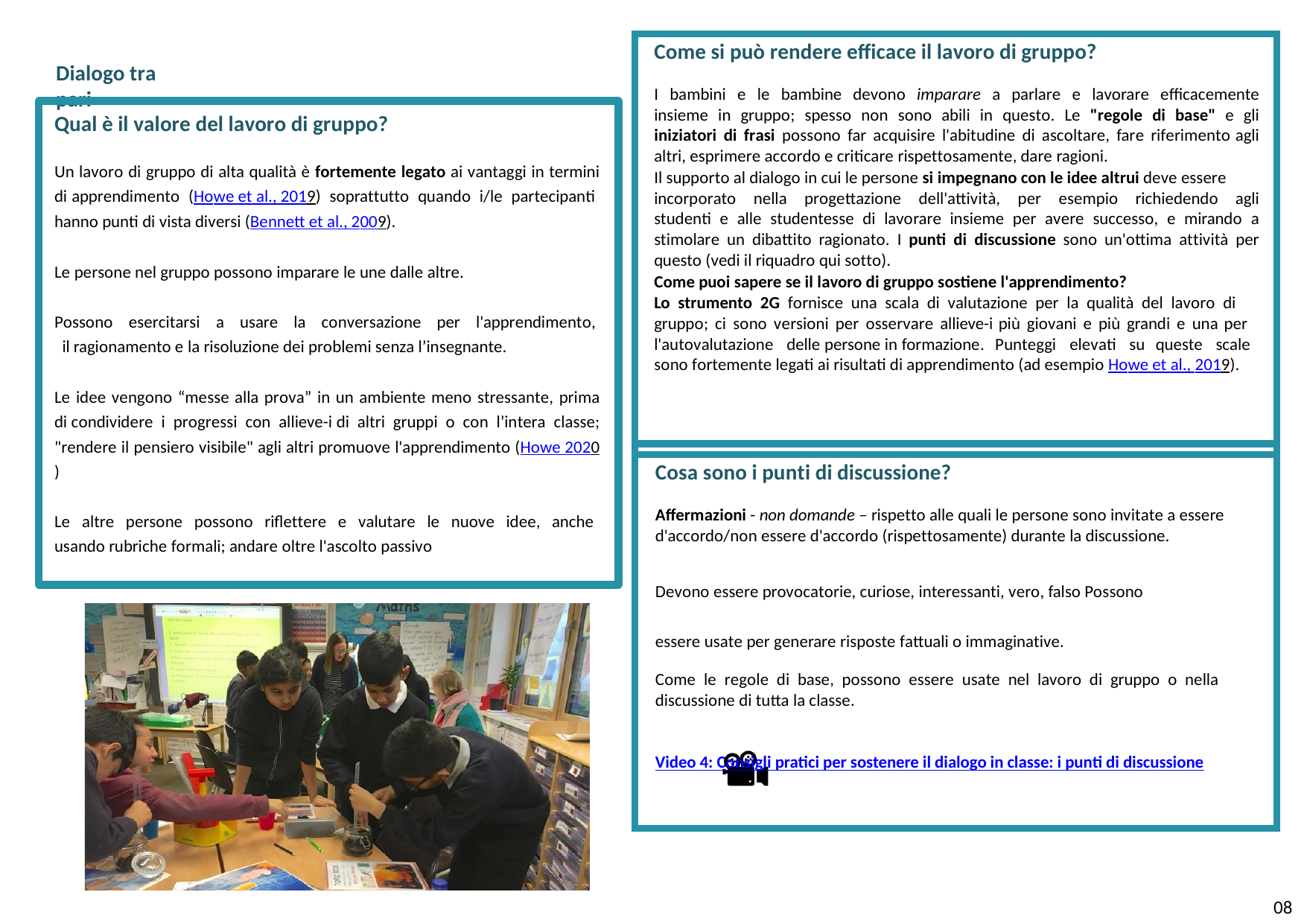

| Come si può rendere efficace il lavoro di gruppo? I bambini e le bambine devono imparare a parlare e lavorare efficacemente insieme in gruppo; spesso non sono abili in questo. Le "regole di base" e gli iniziatori di frasi possono far acquisire l'abitudine di ascoltare, fare riferimento agli altri, esprimere accordo e criticare rispettosamente, dare ragioni. Il supporto al dialogo in cui le persone si impegnano con le idee altrui deve essere incorporato nella progettazione dell'attività, per esempio richiedendo agli studenti e alle studentesse di lavorare insieme per avere successo, e mirando a stimolare un dibattito ragionato. I punti di discussione sono un'ottima attività per questo (vedi il riquadro qui sotto). Come puoi sapere se il lavoro di gruppo sostiene l'apprendimento? Lo strumento 2G fornisce una scala di valutazione per la qualità del lavoro di gruppo; ci sono versioni per osservare allieve-i più giovani e più grandi e una per l'autovalutazione delle persone in formazione. Punteggi elevati su queste scale sono fortemente legati ai risultati di apprendimento (ad esempio Howe et al., 2019). |
| --- |
|  |
| Cosa sono i punti di discussione? Affermazioni - non domande – rispetto alle quali le persone sono invitate a essere d'accordo/non essere d'accordo (rispettosamente) durante la discussione. Devono essere provocatorie, curiose, interessanti, vero, falso Possono essere usate per generare risposte fattuali o immaginative. Come le regole di base, possono essere usate nel lavoro di gruppo o nella discussione di tutta la classe. Video 4: Consigli pratici per sostenere il dialogo in classe: i punti di discussione |
Dialogo tra pari
Qual è il valore del lavoro di gruppo?

Un lavoro di gruppo di alta qualità è fortemente legato ai vantaggi in termini di apprendimento  (Howe et al., 2019)  soprattutto  quando  i/le  partecipanti  hanno punti di vista diversi (Bennett et al., 2009).

Le persone nel gruppo possono imparare le une dalle altre.

Possono    esercitarsi    a    usare    la    conversazione    per    l'apprendimento,    il ragionamento e la risoluzione dei problemi senza l’insegnante.

Le idee vengono “messe alla prova” in un ambiente meno stressante, prima di condividere  i  progressi  con  allieve-i di  altri  gruppi  o  con  l’intera  classe; "rendere il pensiero visibile" agli altri promuove l'apprendimento (Howe 2020)

Le  altre  persone  possono  riflettere  e  valutare  le  nuove  idee,  anche  usando rubriche formali; andare oltre l'ascolto passivo

08